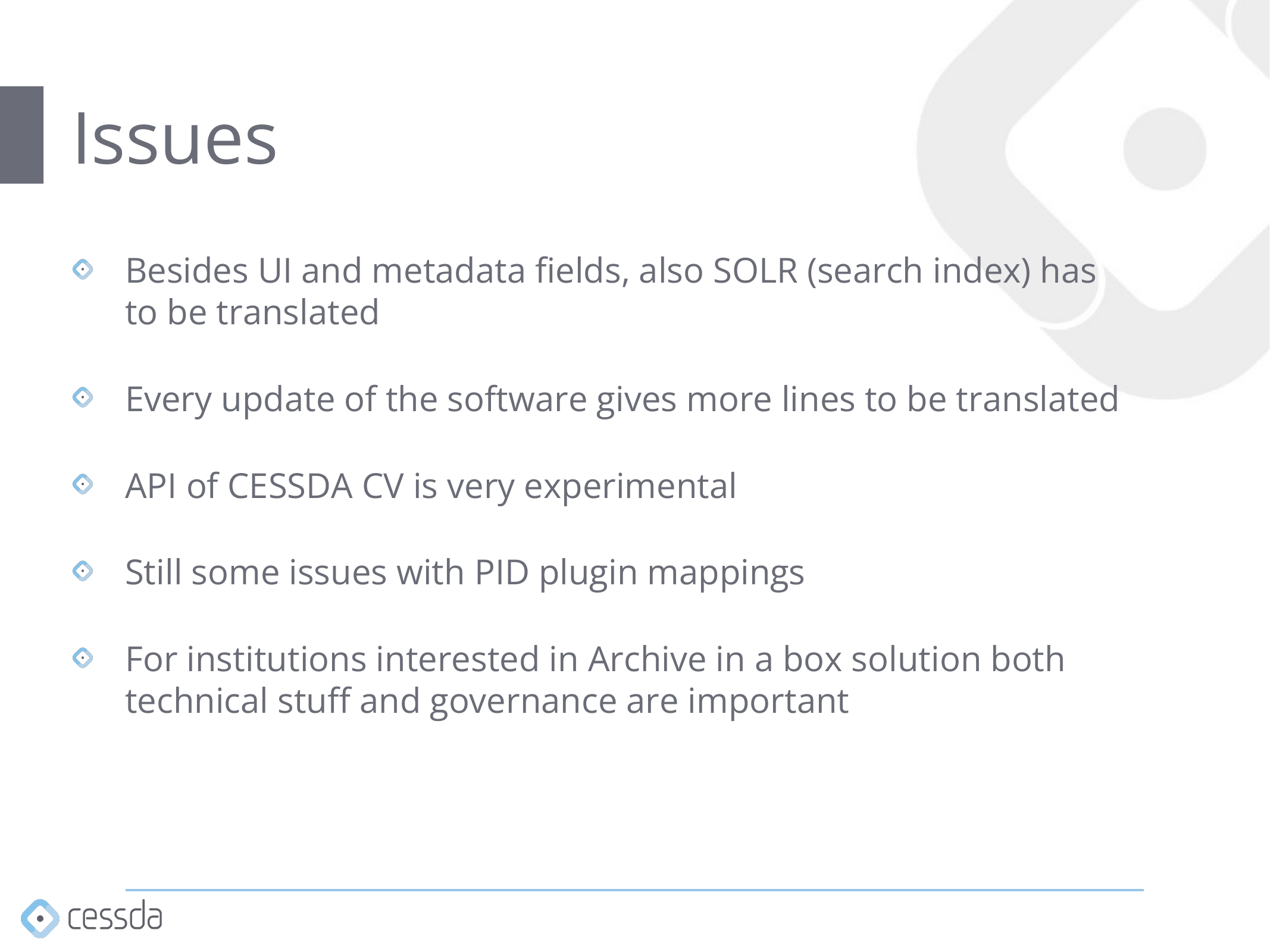

# Issues
Besides UI and metadata fields, also SOLR (search index) has to be translated
Every update of the software gives more lines to be translated
API of CESSDA CV is very experimental
Still some issues with PID plugin mappings
For institutions interested in Archive in a box solution both technical stuff and governance are important